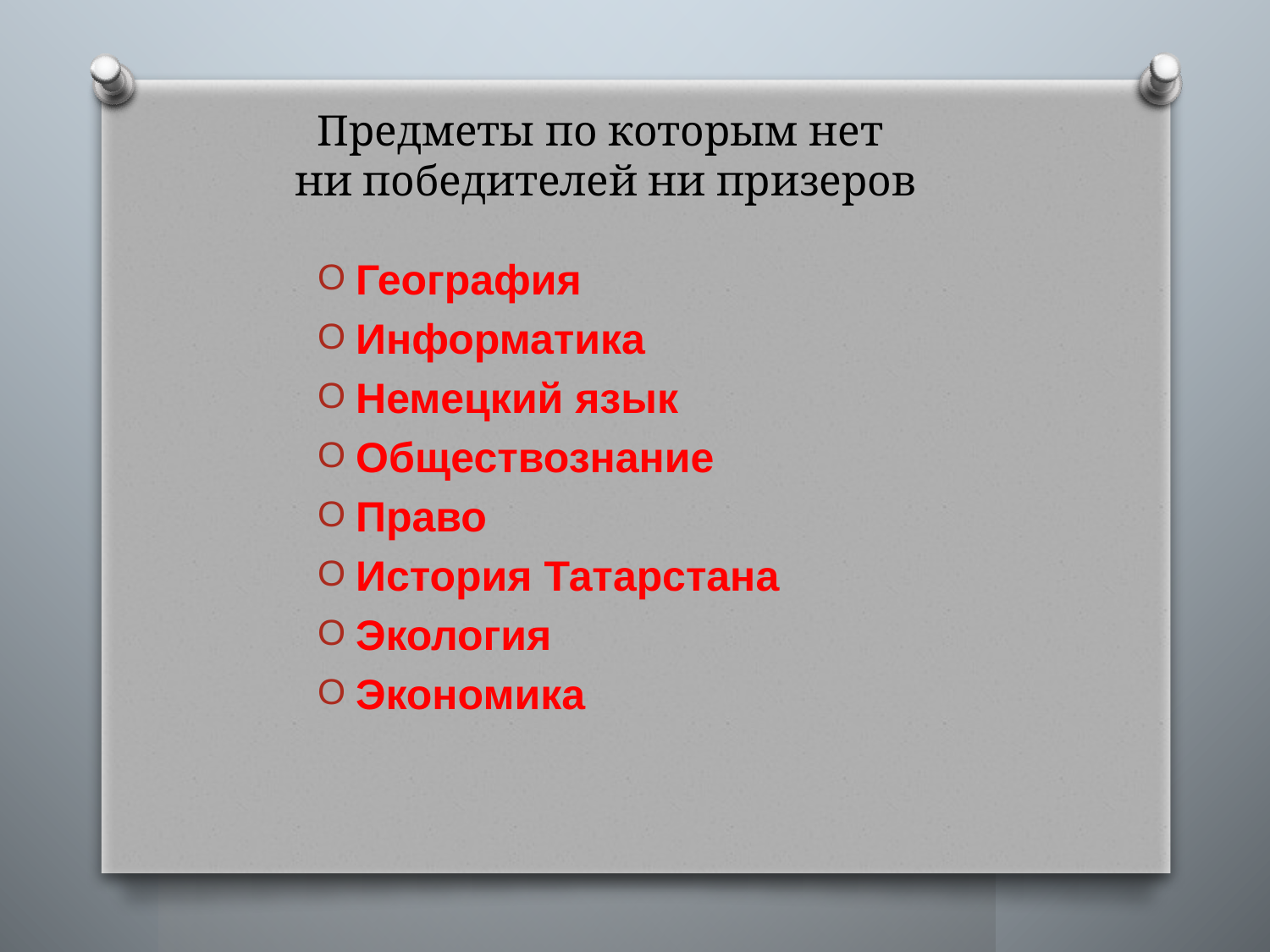

# Предметы по которым нет ни победителей ни призеров
География
Информатика
Немецкий язык
Обществознание
Право
История Татарстана
Экология
Экономика